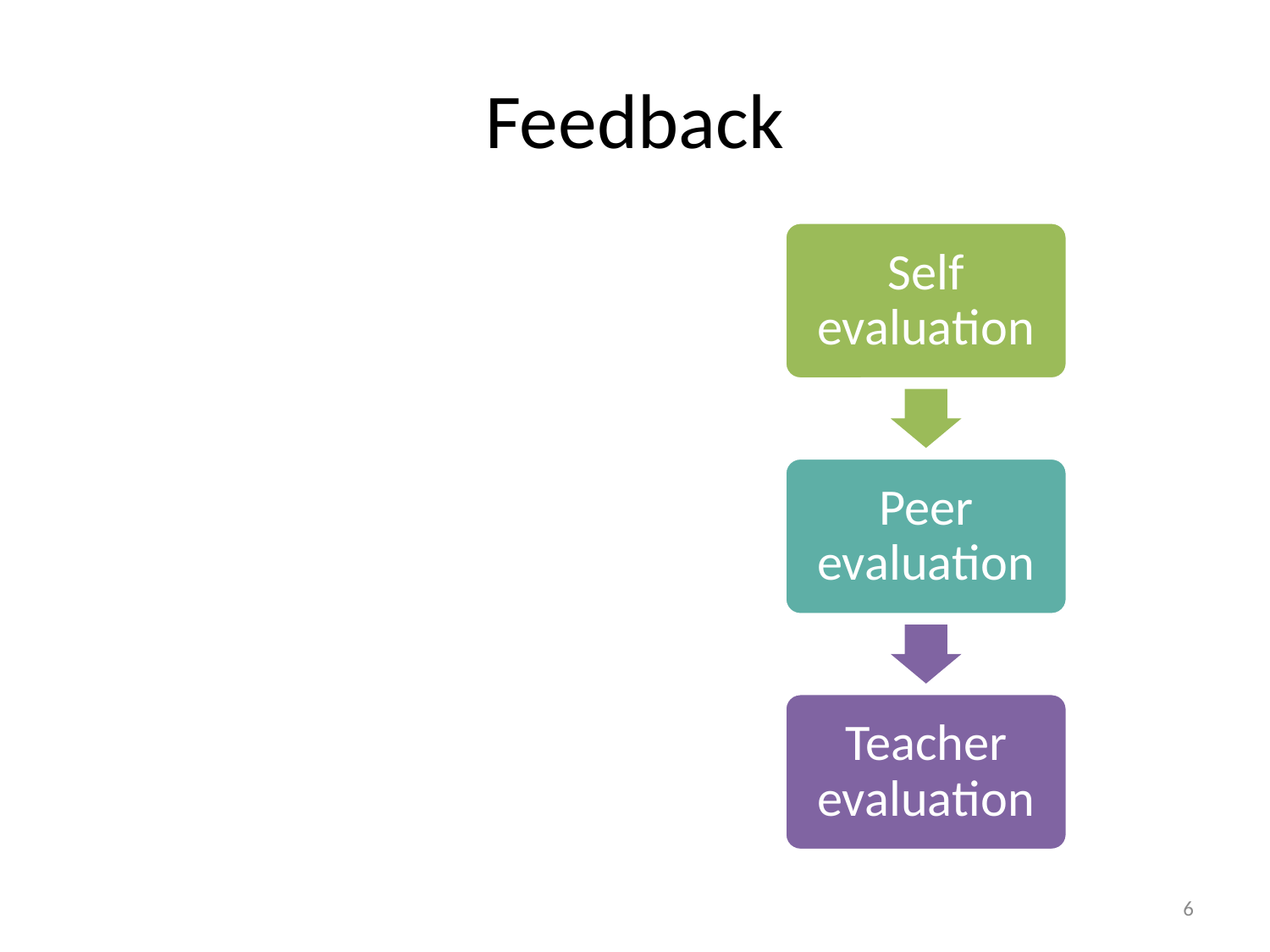

# Feedback

Self evaluation

Peer evaluation

Teacher evaluation
6